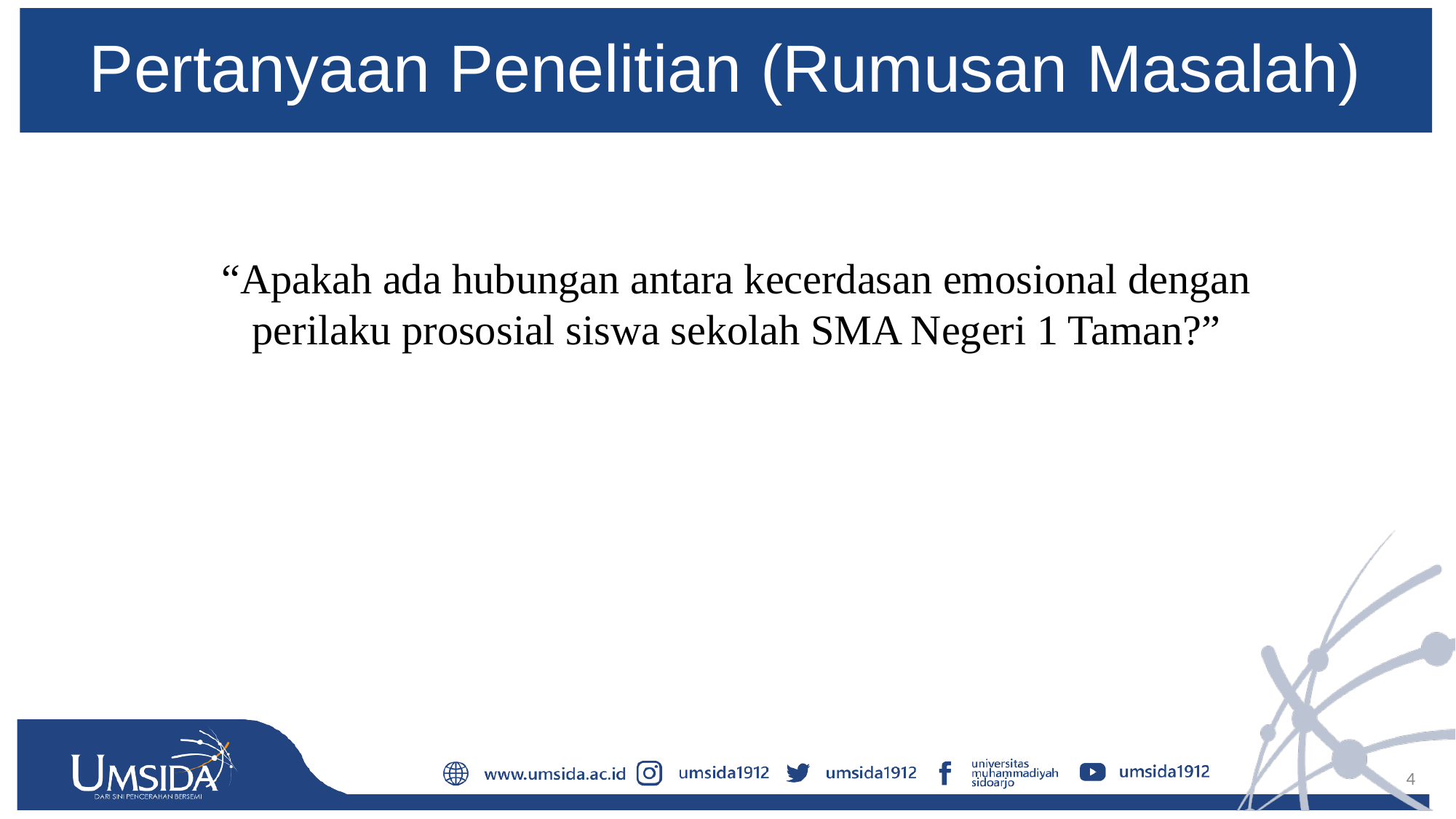

# Pertanyaan Penelitian (Rumusan Masalah)
“Apakah ada hubungan antara kecerdasan emosional dengan perilaku prososial siswa sekolah SMA Negeri 1 Taman?”